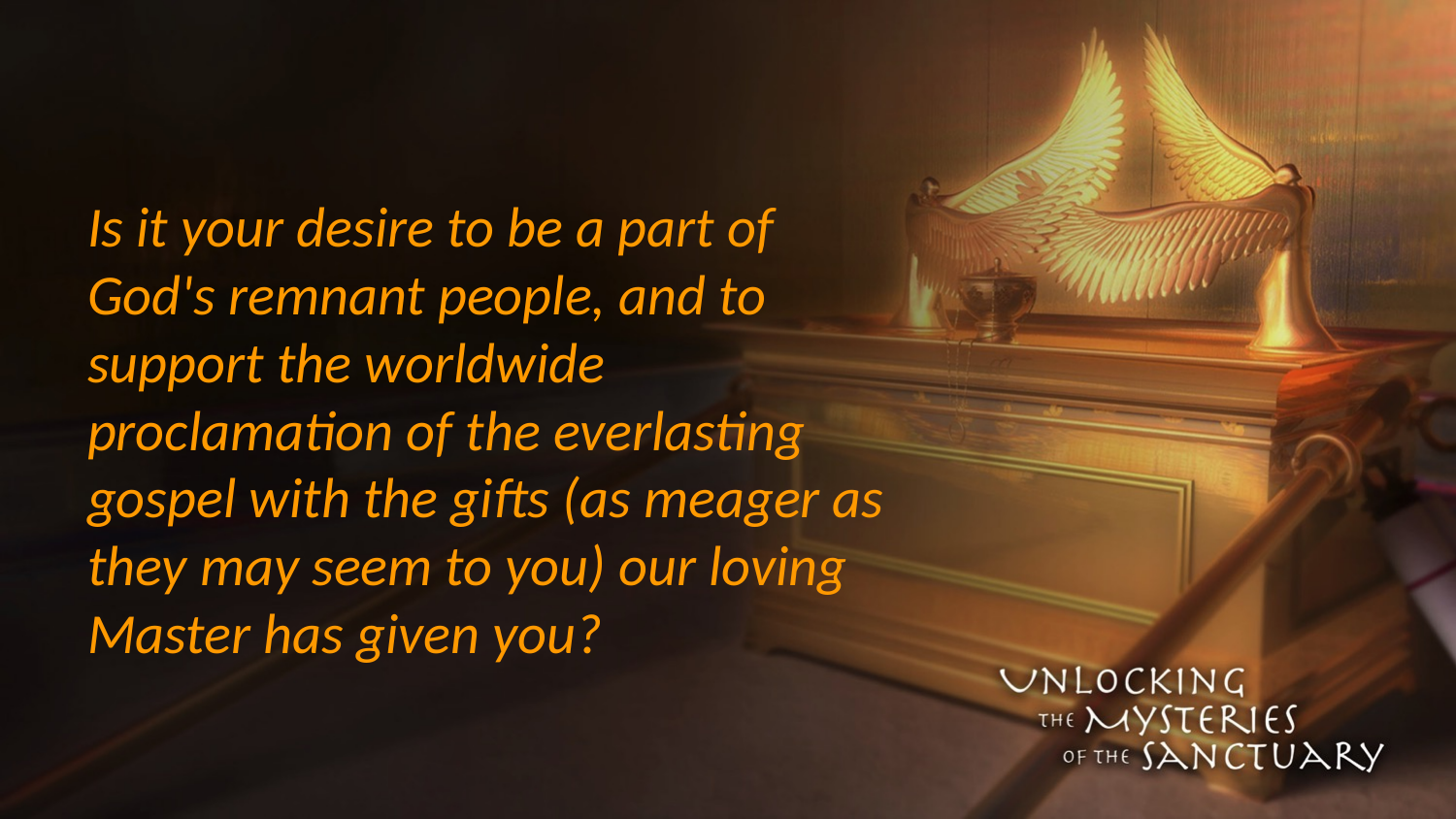

#
Is it your desire to be a part of God's remnant people, and to support the worldwide proclamation of the everlasting gospel with the gifts (as meager as they may seem to you) our loving Master has given you?